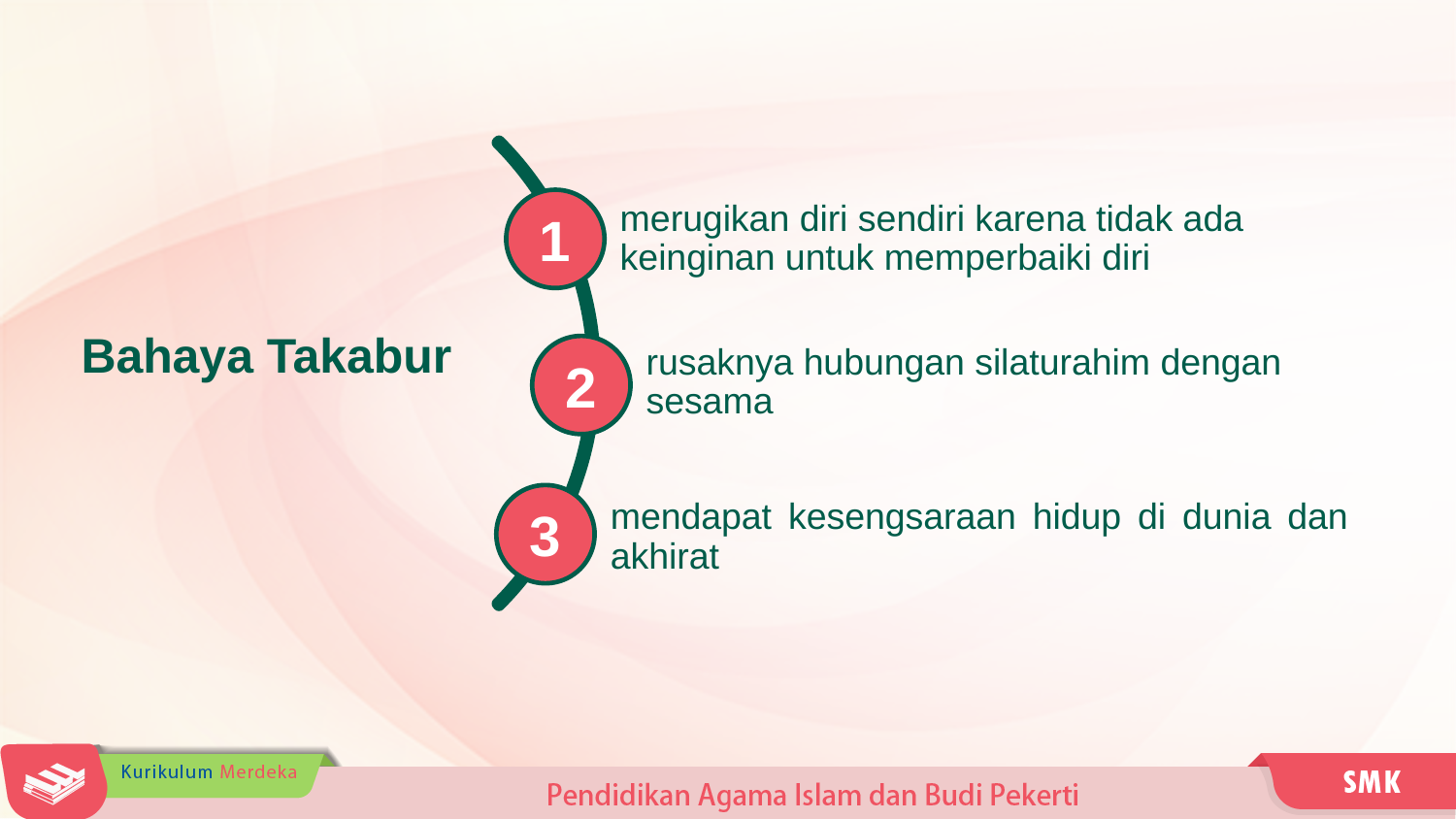

1
2
3
merugikan diri sendiri karena tidak ada keinginan untuk memperbaiki diri
rusaknya hubungan silaturahim dengan sesama
mendapat kesengsaraan hidup di dunia dan akhirat
Bahaya Takabur